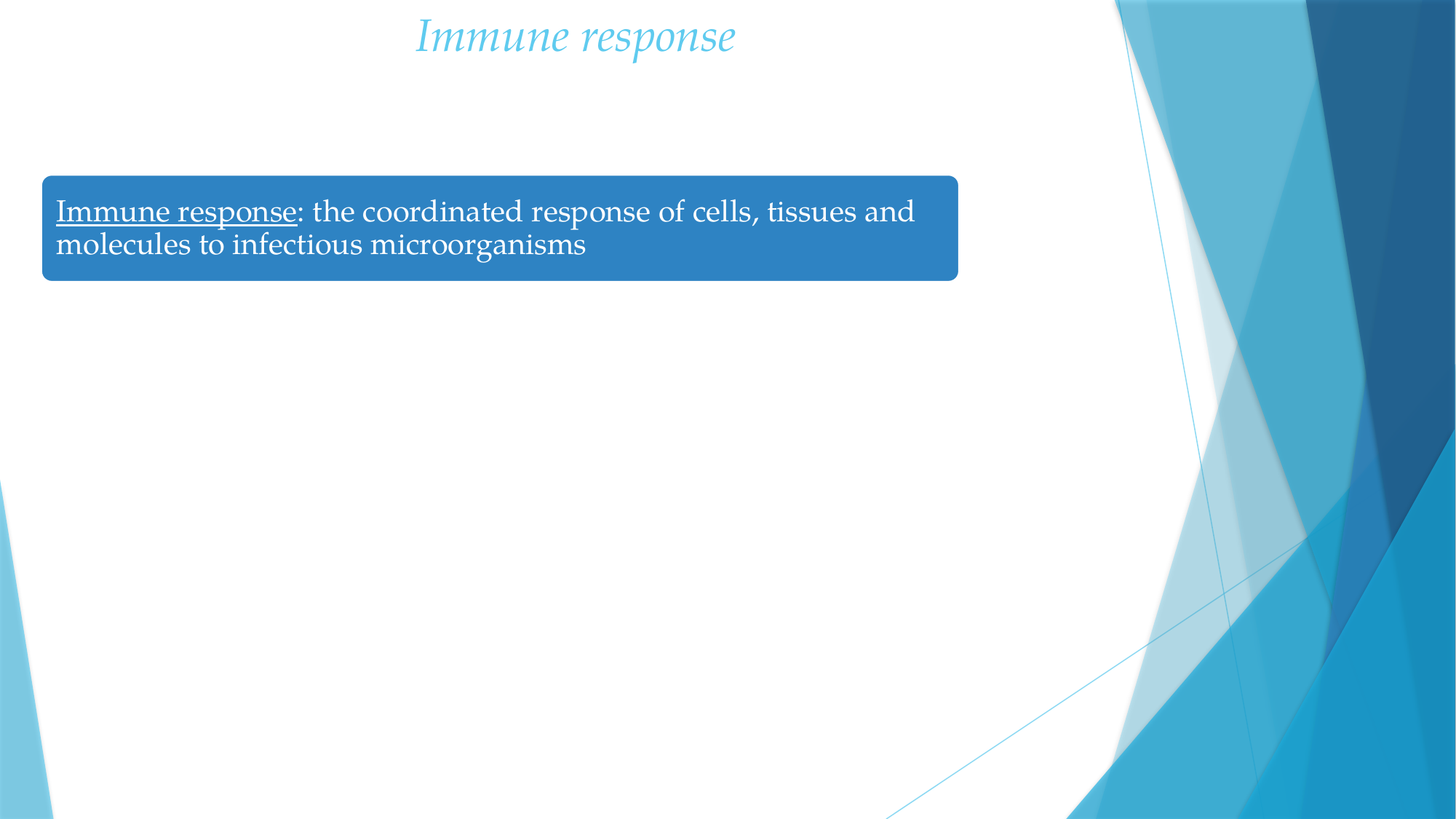

Immune response
Immune response: the coordinated response of cells, tissues and molecules to infectious microorganisms
Ако микроорганизам инфицира наше тело једном, велика је вероватноћа да ће покушати исто опет
Након великог ангажовања имунског система  да се елиминише инфекција први пут, била би штета да се исти поступак повавља изнова
Карактеристика имунског система је да памти инфективне микроорганизме против којих се борио